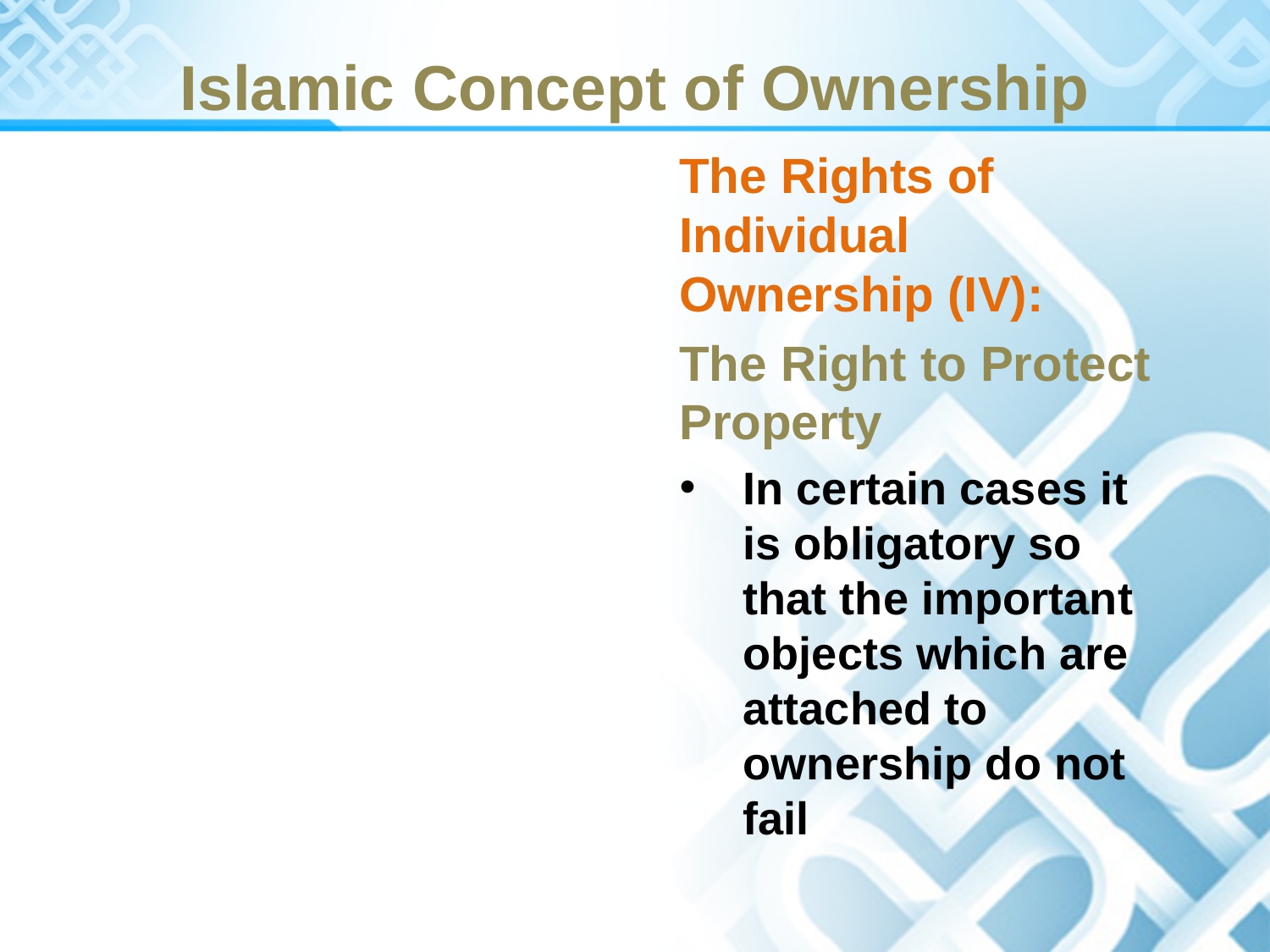

Islamic Concept of Ownership
The Rights of Individual Ownership (IV):
The Right to Protect Property
In certain cases it is obligatory so that the important objects which are attached to ownership do not fail